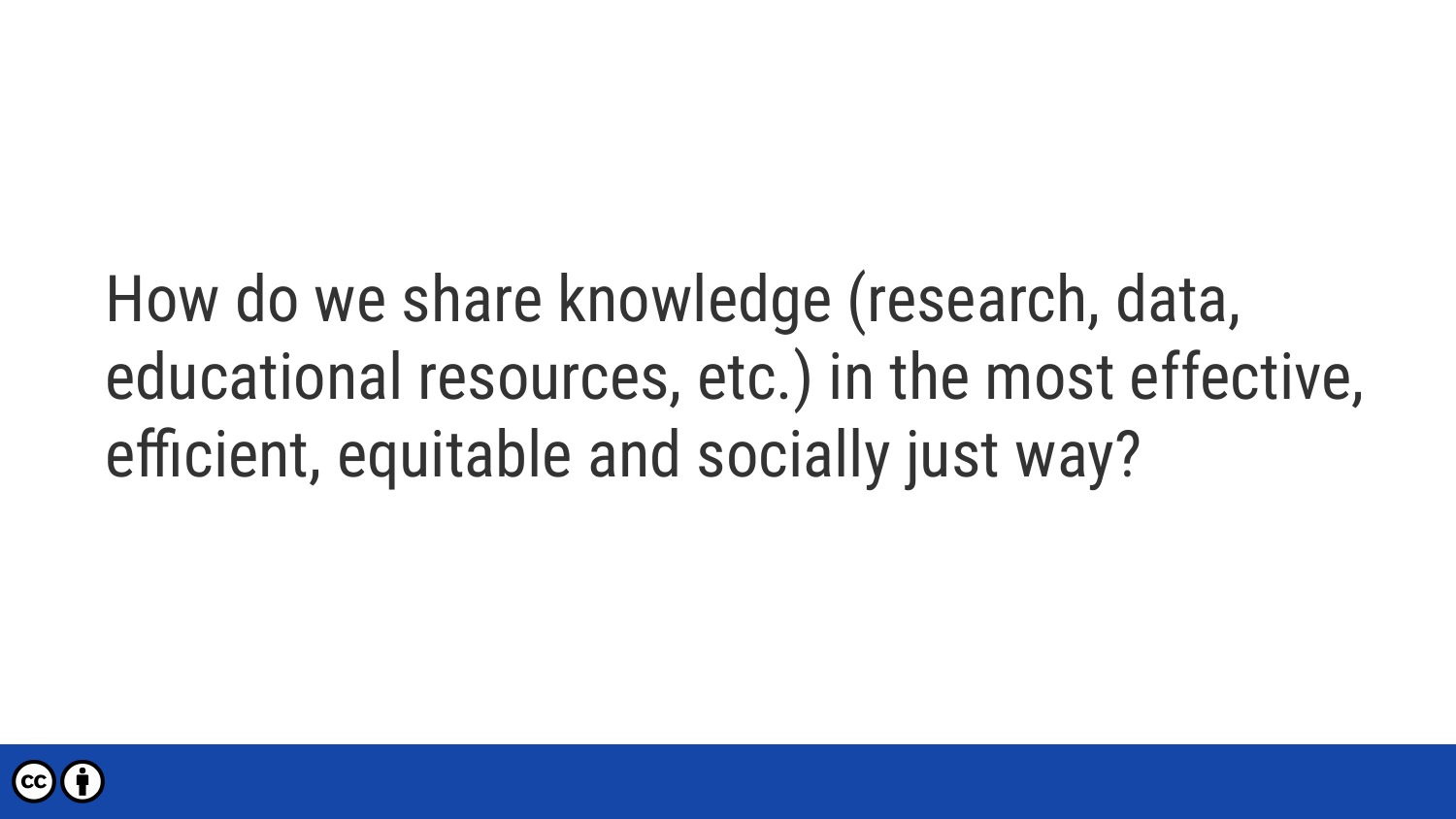

How do we share knowledge (research, data, educational resources, etc.) in the most effective, efficient, equitable and socially just way?